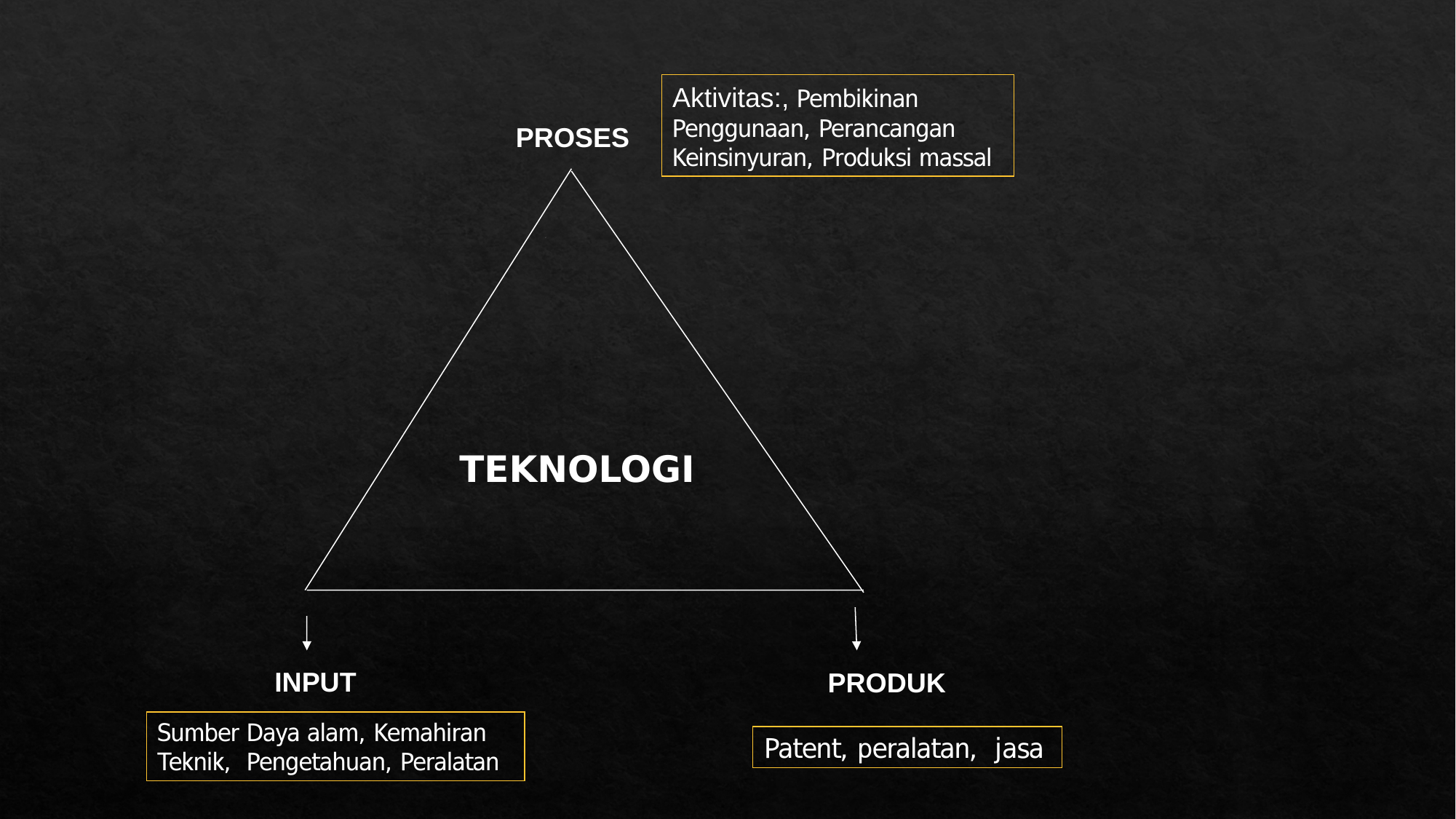

Aktivitas:, Pembikinan
Penggunaan, Perancangan
Keinsinyuran, Produksi massal
PROSES

TEKNOLOGI

INPUT
PRODUK
Sumber Daya alam, Kemahiran
Teknik,  Pengetahuan, Peralatan
Patent, peralatan,  jasa